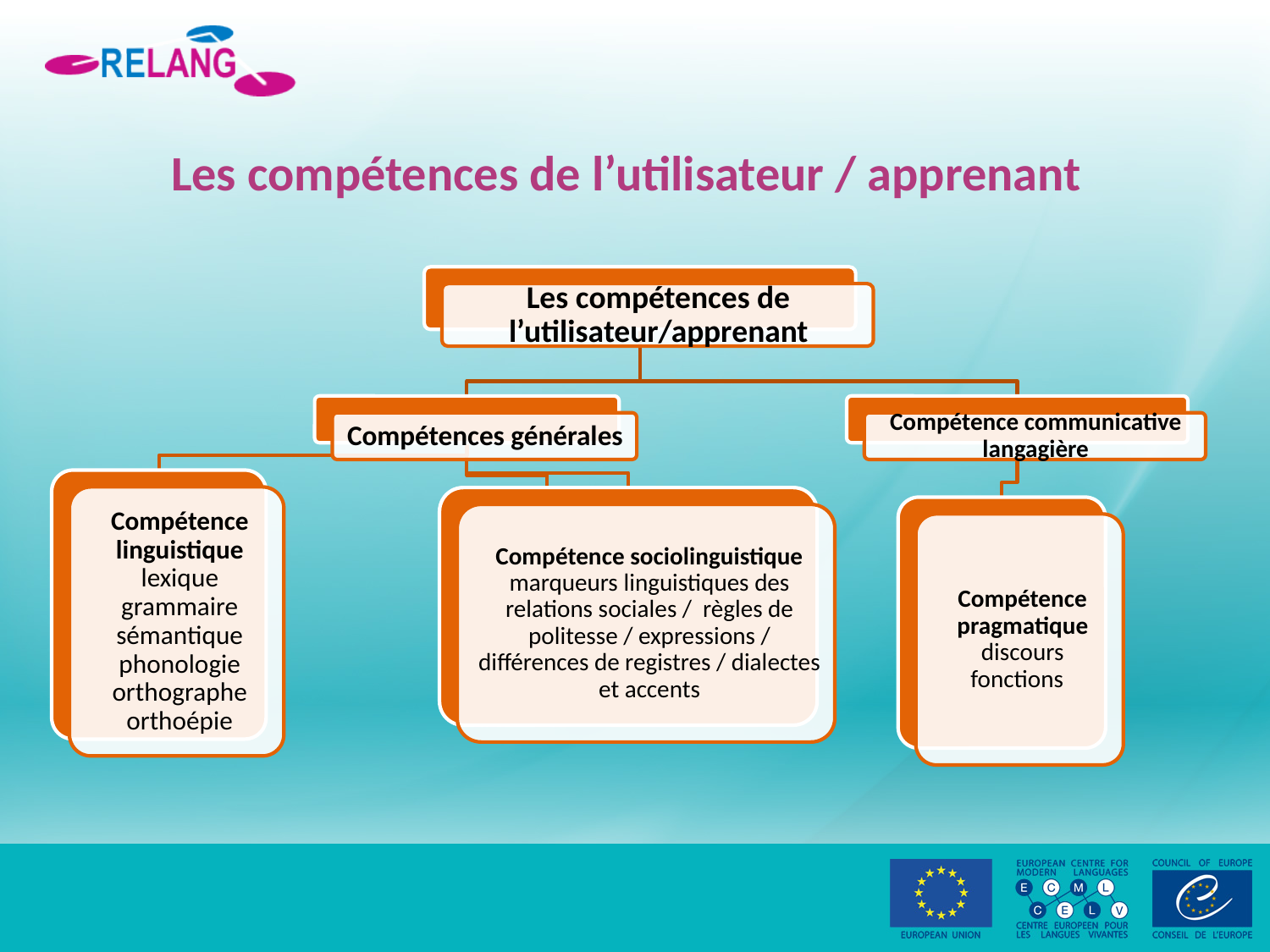

# Les compétences de l’utilisateur / apprenant
Les compétences de l’utilisateur/apprenant
Compétences générales
Compétence linguistique lexique grammaire sémantique phonologie orthographe orthoépie

Compétence sociolinguistique marqueurs linguistiques des relations sociales /  règles de politesse / expressions / différences de registres / dialectes et accents
Compétence communicative langagière
Compétence pragmatique discours fonctions